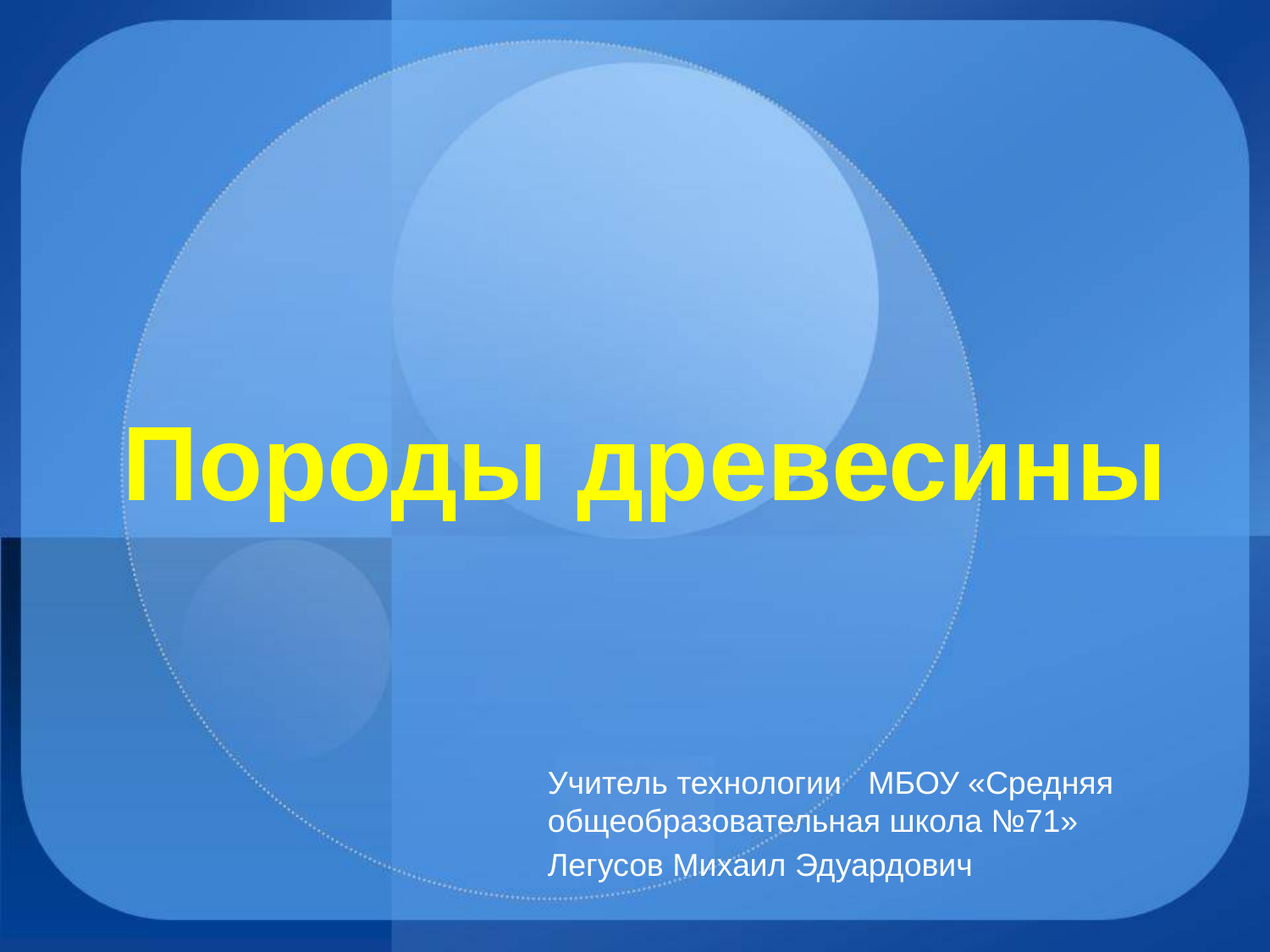

# Породы древесины
Учитель технологии   МБОУ «Средняя общеобразовательная школа №71»
Легусов Михаил Эдуардович